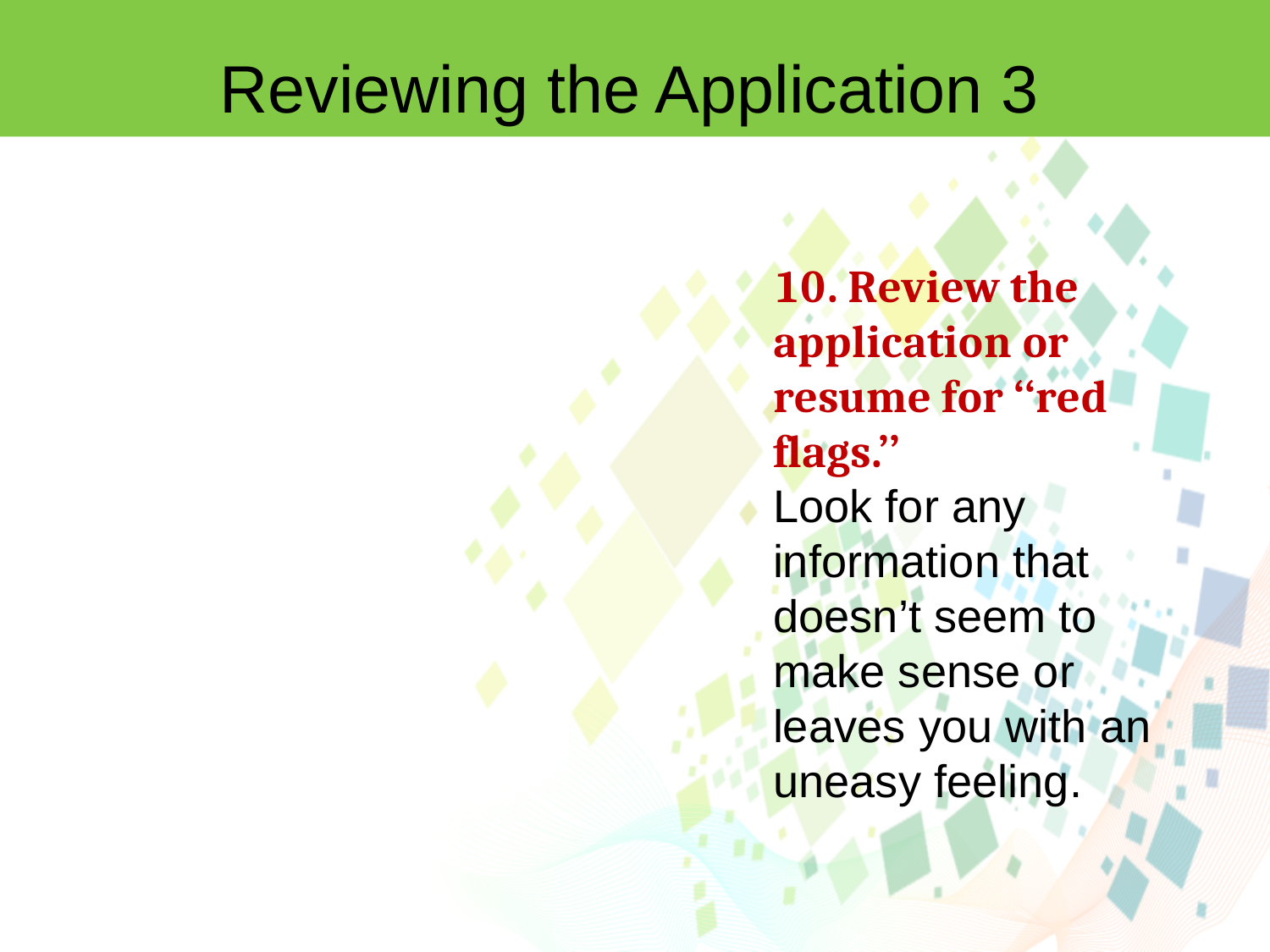

Reviewing the Application 3
10. Review the application or resume for ‘‘red flags.’’
Look for any information that
doesn’t seem to make sense or leaves you with an uneasy feeling.